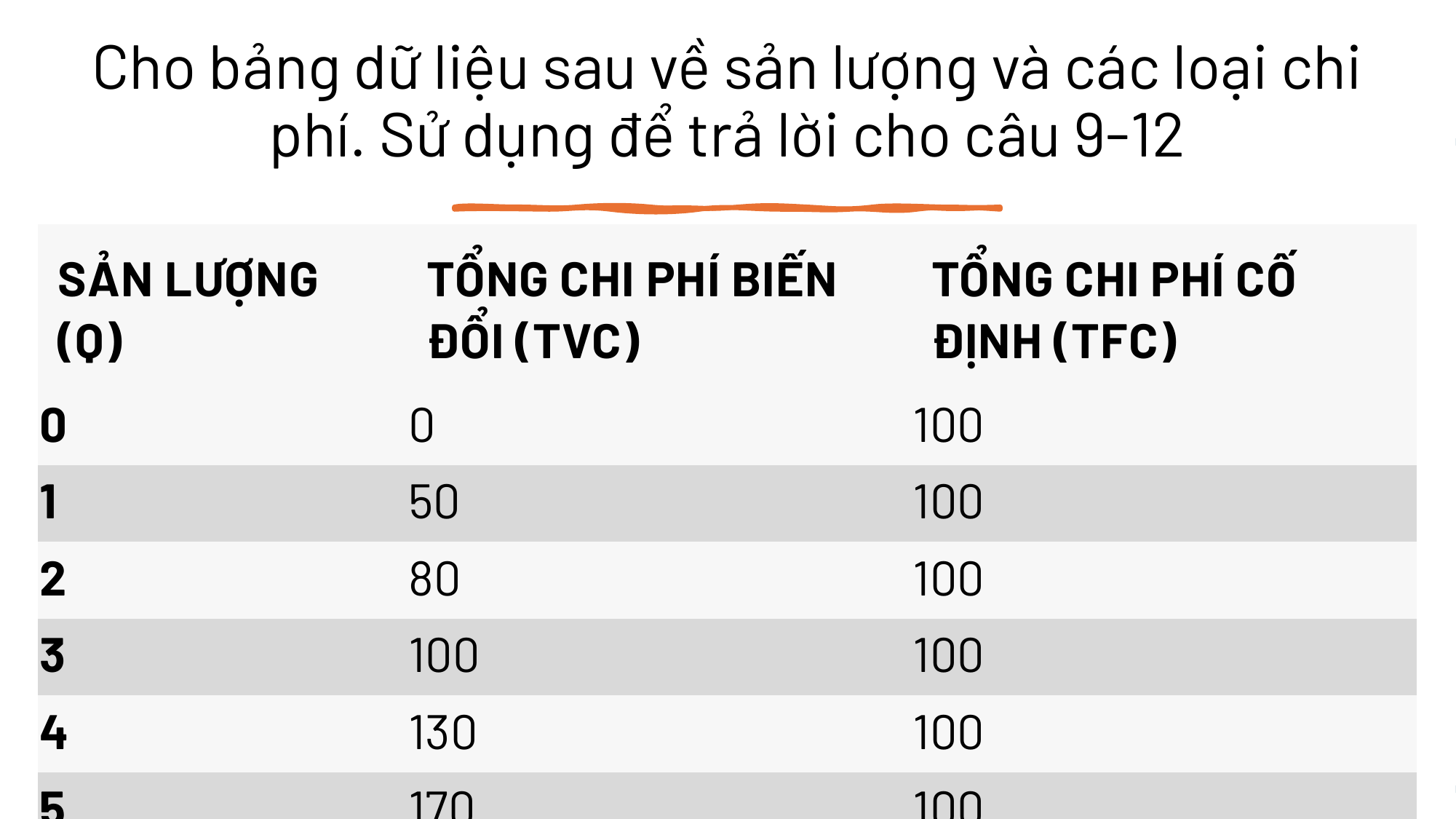

Cho bảng dữ liệu sau về sản lượng và các loại chi phí. Sử dụng để trả lời cho câu 9-12

| Sản lượng (Q) | Tổng chi phí biến đổi (TVC) | Tổng chi phí cố định (TFC) |
| --- | --- | --- |
| 0 | 0 | 100 |
| 1 | 50 | 100 |
| 2 | 80 | 100 |
| 3 | 100 | 100 |
| 4 | 130 | 100 |
| 5 | 170 | 100 |